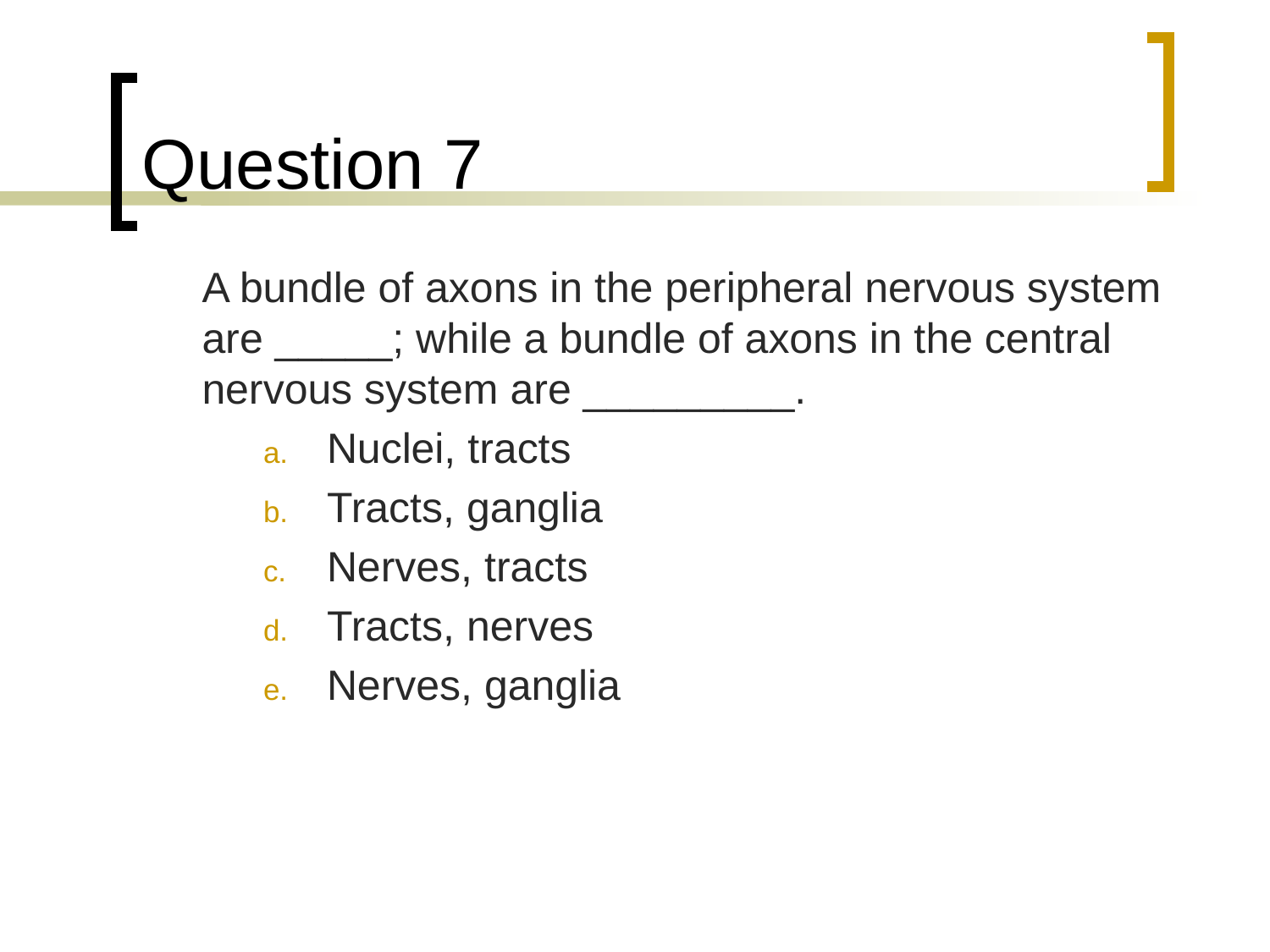

# Question 7
	A bundle of axons in the peripheral nervous system are _____; while a bundle of axons in the central nervous system are _________.
Nuclei, tracts
Tracts, ganglia
Nerves, tracts
Tracts, nerves
Nerves, ganglia